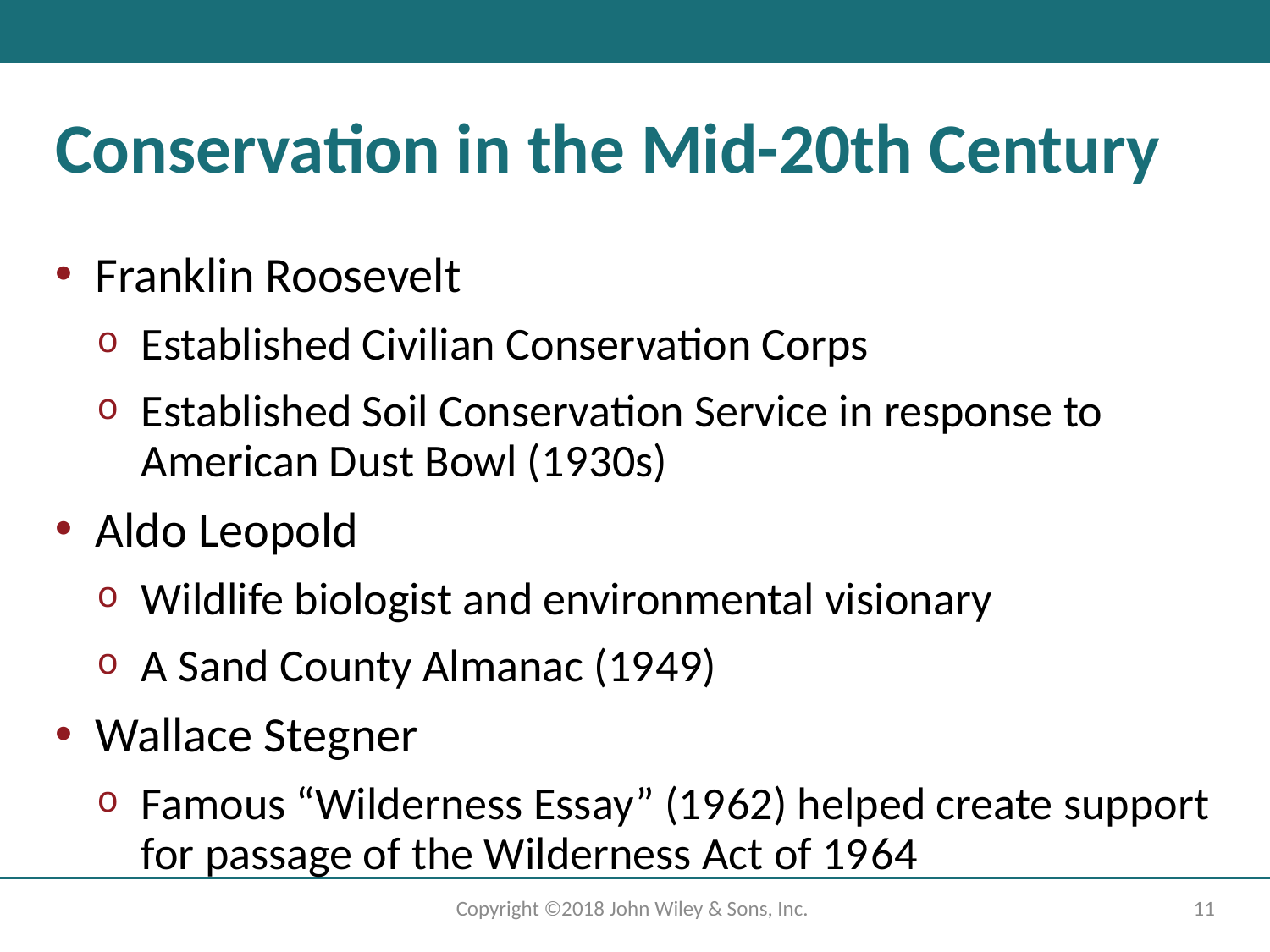

# Conservation in the Mid-20th Century
Franklin Roosevelt
Established Civilian Conservation Corps
Established Soil Conservation Service in response to American Dust Bowl (19 30s)
Aldo Leopold
Wildlife biologist and environmental visionary
A Sand County Almanac (19 49)
Wallace Stegner
Famous “Wilderness Essay” (19 62) helped create support for passage of the Wilderness Act of 19 64
Copyright ©2018 John Wiley & Sons, Inc.
11